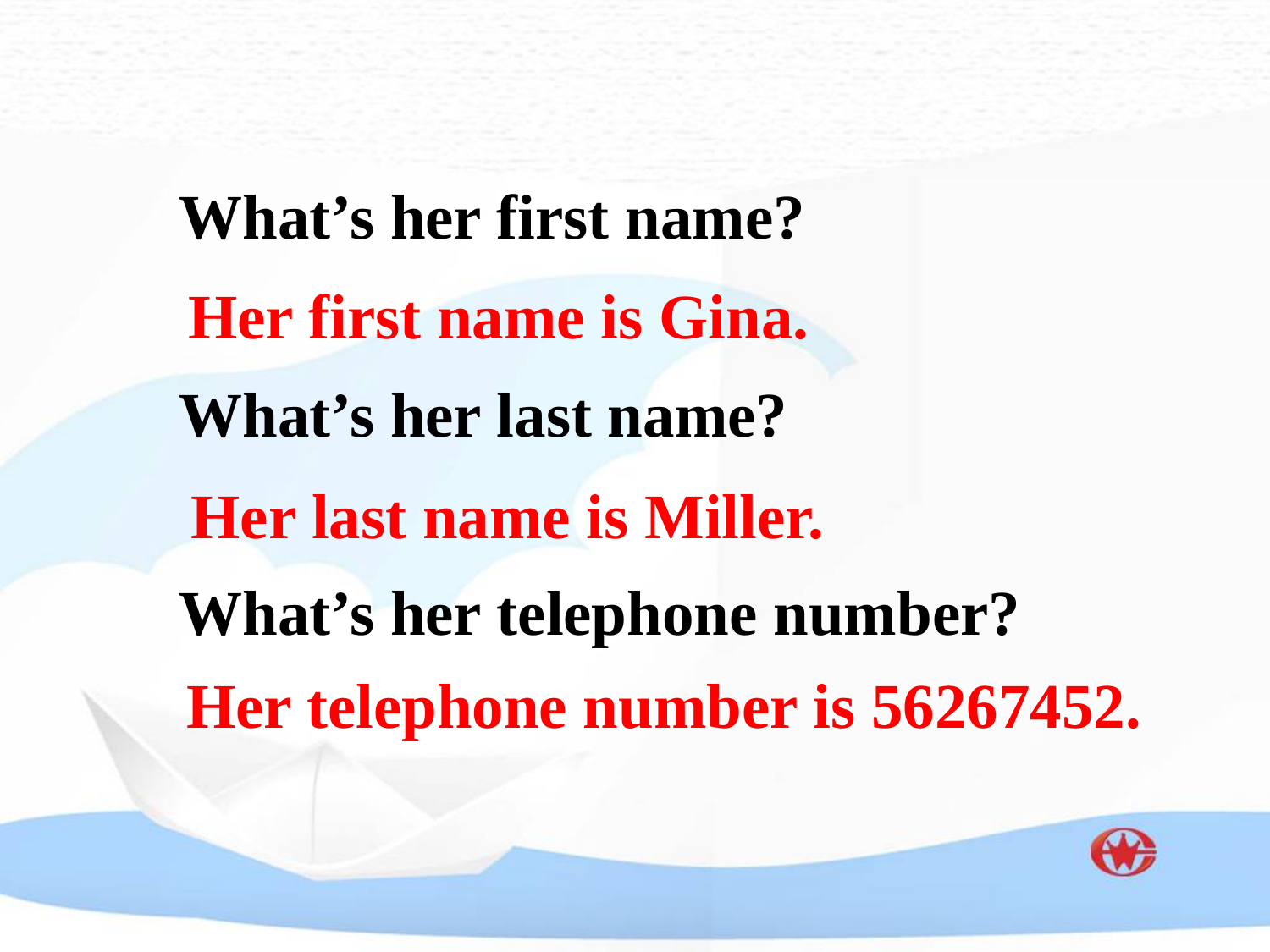

What’s her first name?

What’s her last name?

What’s her telephone number?
Her first name is Gina.
Her last name is Miller.
Her telephone number is 56267452.